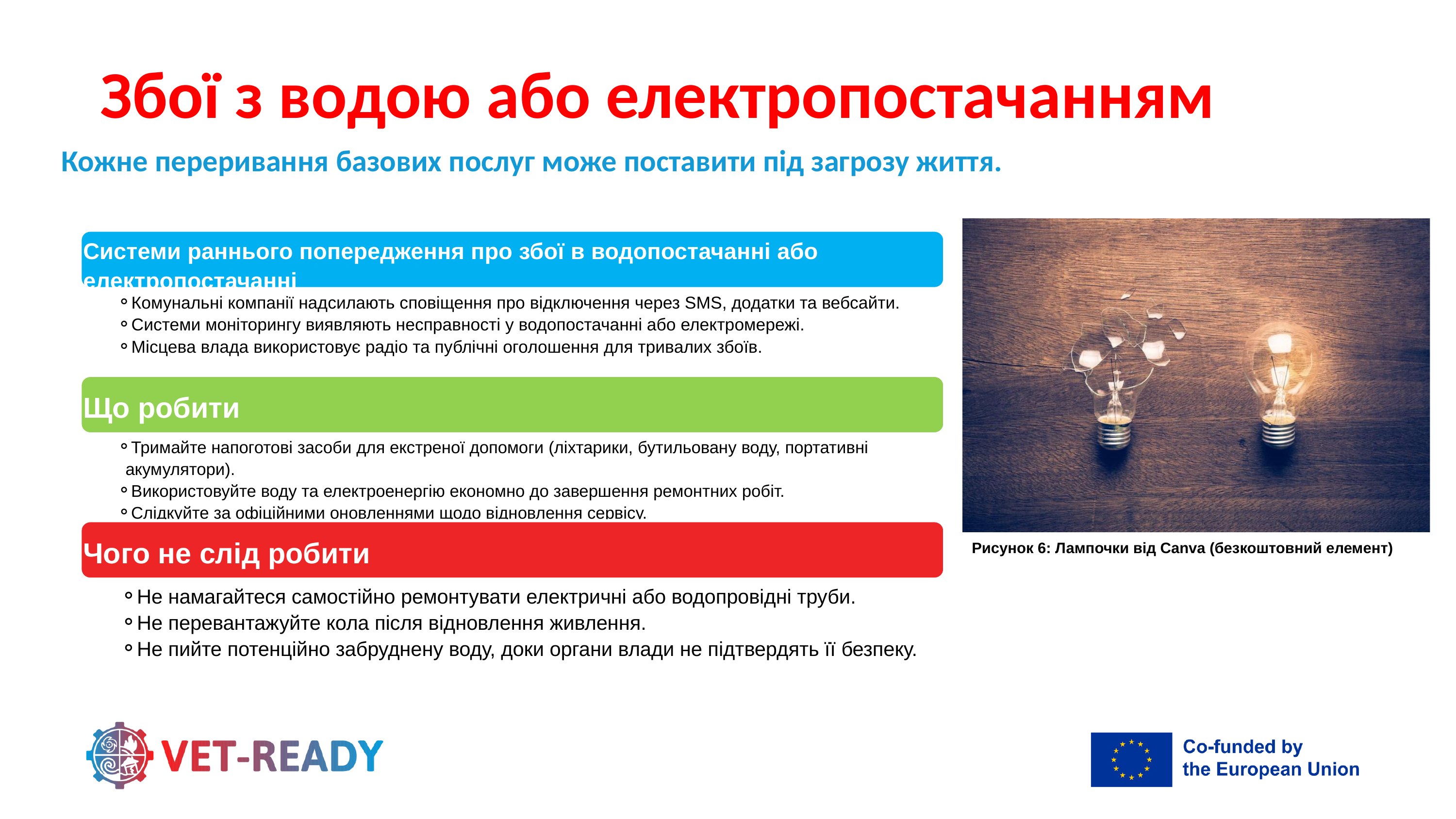

Збої з водою або електропостачанням

Кожне переривання базових послуг може поставити під загрозу життя.

Системи раннього попередження про збої в водопостачанні або електропостачанні
Комунальні компанії надсилають сповіщення про відключення через SMS, додатки та вебсайти.
Системи моніторингу виявляють несправності у водопостачанні або електромережі.
Місцева влада використовує радіо та публічні оголошення для тривалих збоїв.

Що робити
Тримайте напоготові засоби для екстреної допомоги (ліхтарики, бутильовану воду, портативні акумулятори).
Використовуйте воду та електроенергію економно до завершення ремонтних робіт.
Слідкуйте за офіційними оновленнями щодо відновлення сервісу.

Чого не слід робити
Рисунок 6: Лампочки від Canva (безкоштовний елемент)
Не намагайтеся самостійно ремонтувати електричні або водопровідні труби.
Не перевантажуйте кола після відновлення живлення.
Не пийте потенційно забруднену воду, доки органи влади не підтвердять її безпеку.